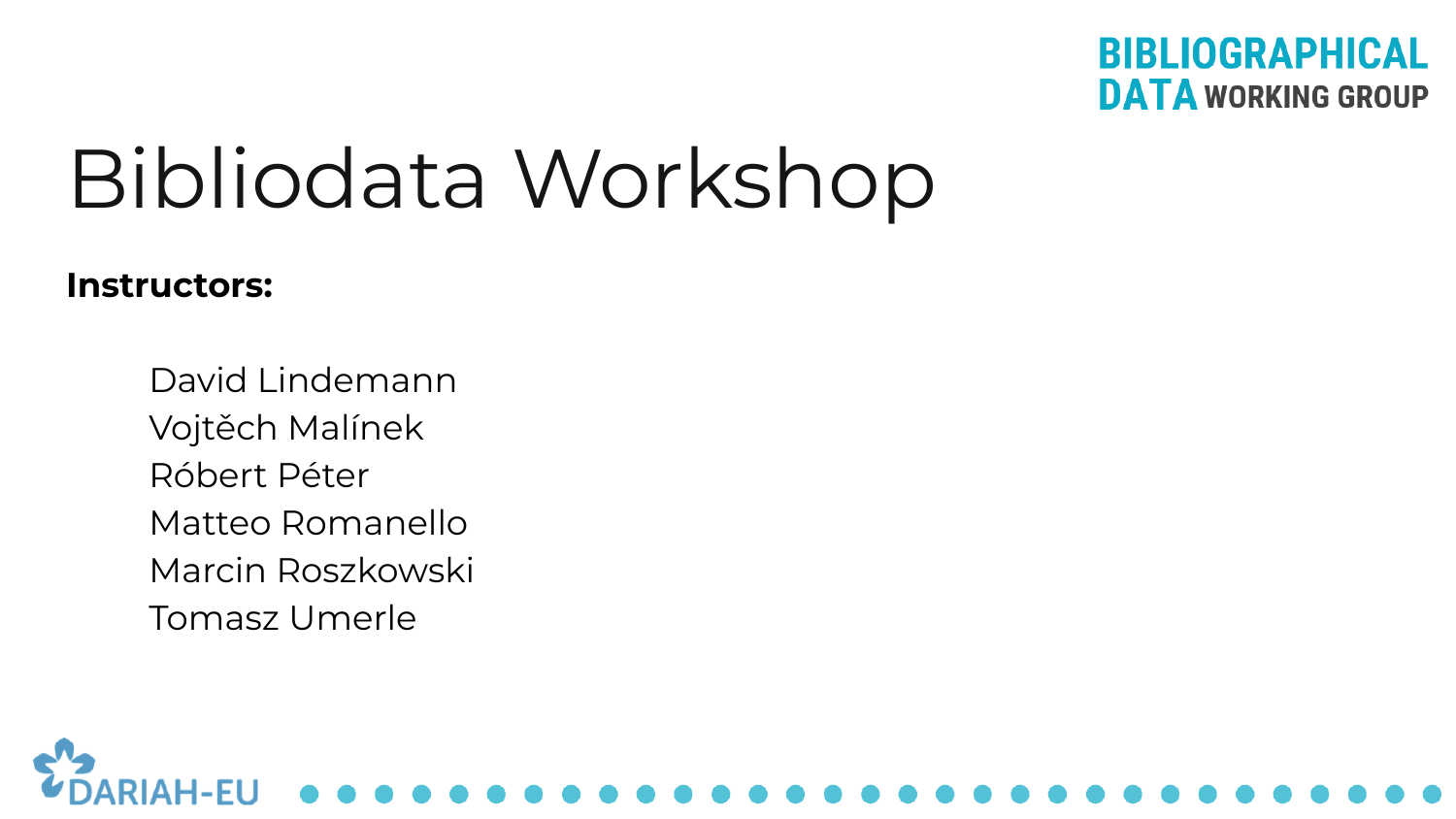

# Bibliodata Workshop

Instructors:

David Lindemann
Vojtěch Malínek
Róbert Péter
Matteo Romanello
Marcin Roszkowski
Tomasz Umerle